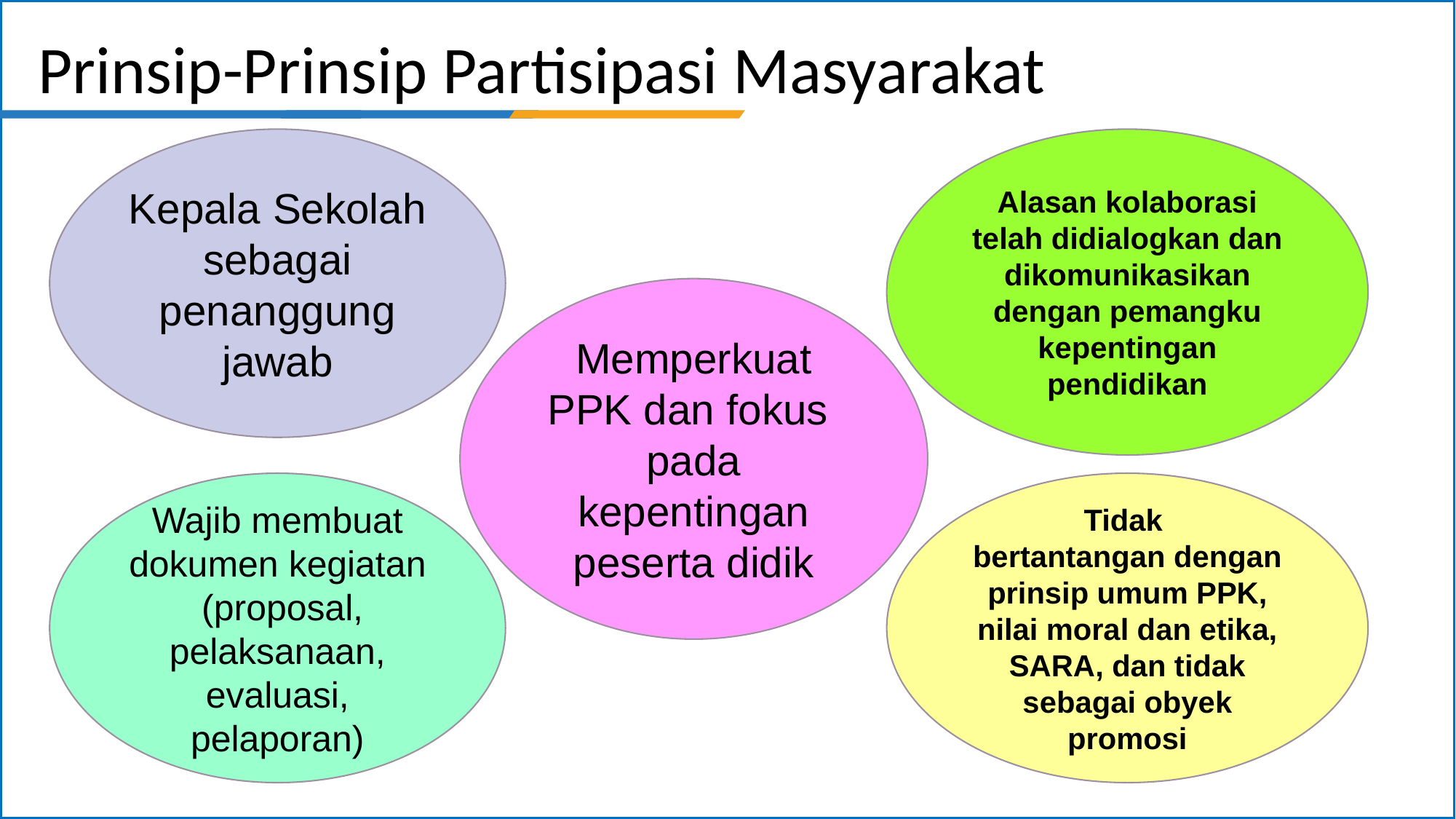

# Prinsip-Prinsip Partisipasi Masyarakat

Kepala Sekolah sebagai penanggung
jawab
Alasan kolaborasi telah didialogkan dan dikomunikasikan dengan pemangku kepentingan pendidikan
Memperkuat PPK dan fokus  pada kepentingan peserta didik
Wajib membuat dokumen kegiatan  (proposal, pelaksanaan, evaluasi, pelaporan)
Tidak
bertantangan dengan prinsip umum PPK, nilai moral dan etika, SARA, dan tidak sebagai obyek promosi